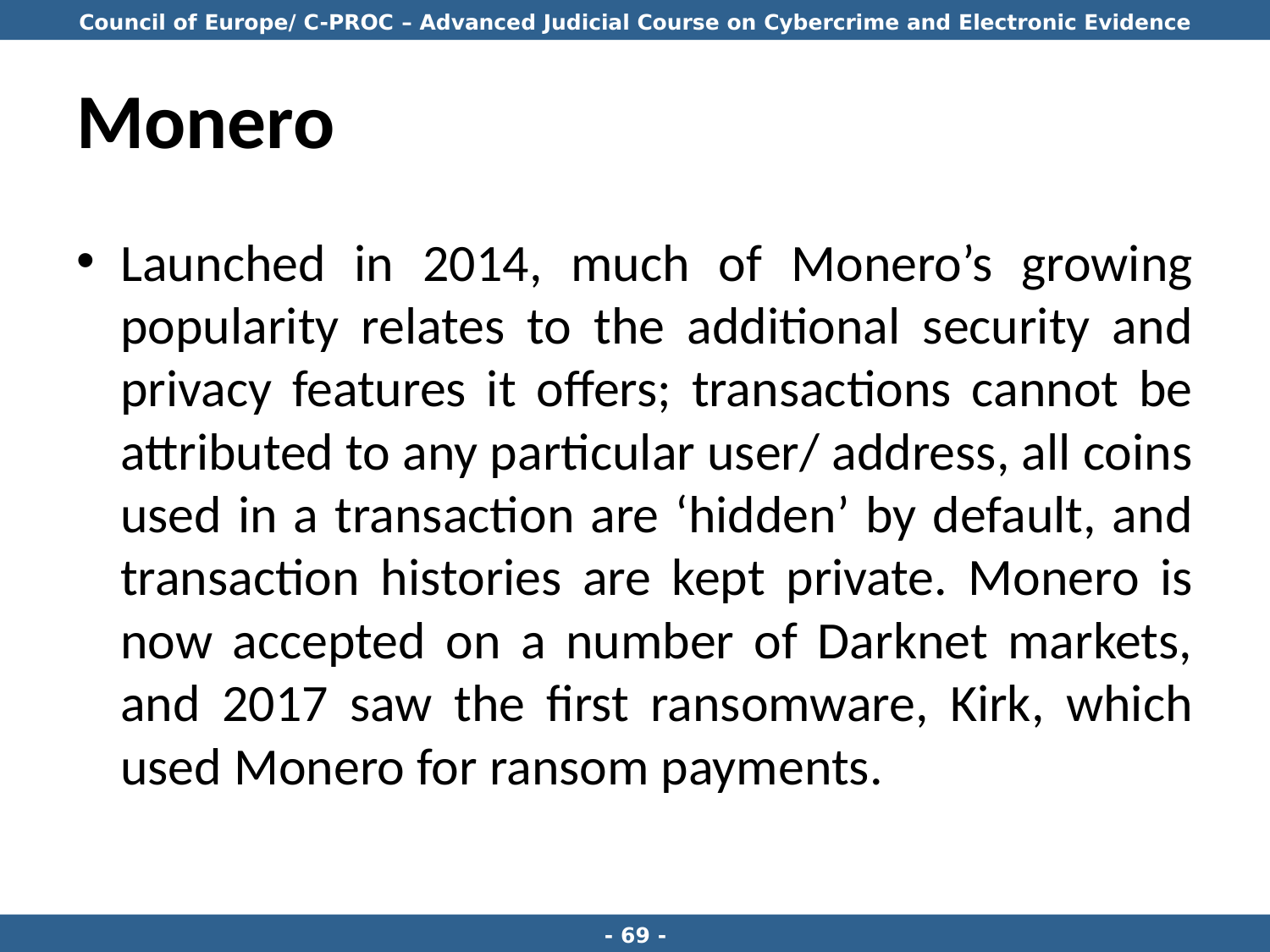

# Monero
Launched in 2014, much of Monero’s growing popularity relates to the additional security and privacy features it offers; transactions cannot be attributed to any particular user/ address, all coins used in a transaction are ‘hidden’ by default, and transaction histories are kept private. Monero is now accepted on a number of Darknet markets, and 2017 saw the first ransomware, Kirk, which used Monero for ransom payments.